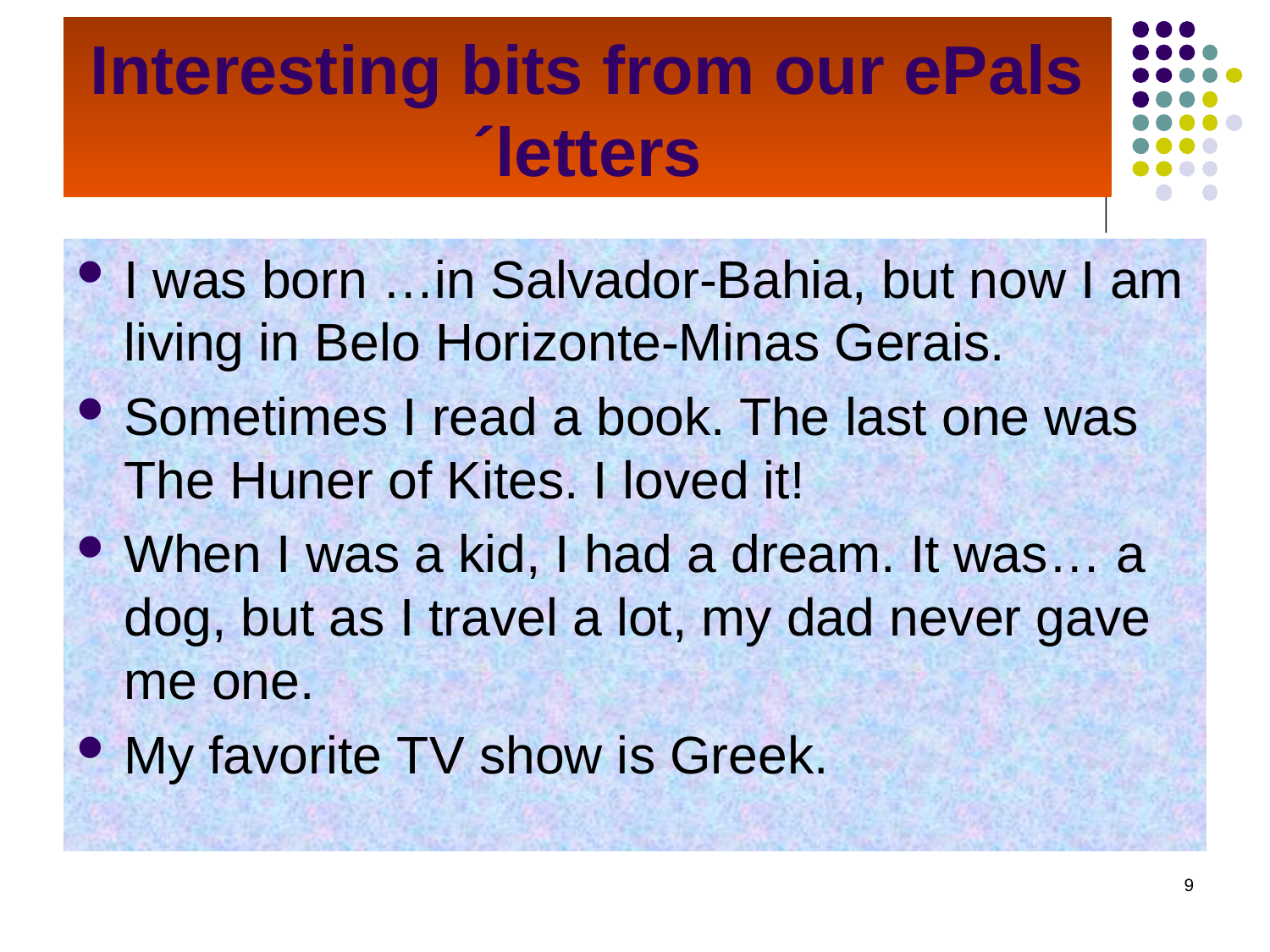

# Interesting bits from our ePals´letters
I was born …in Salvador-Bahia, but now I am living in Belo Horizonte-Minas Gerais.
Sometimes I read a book. The last one was The Huner of Kites. I loved it!
When I was a kid, I had a dream. It was… a dog, but as I travel a lot, my dad never gave me one.
My favorite TV show is Greek.
9